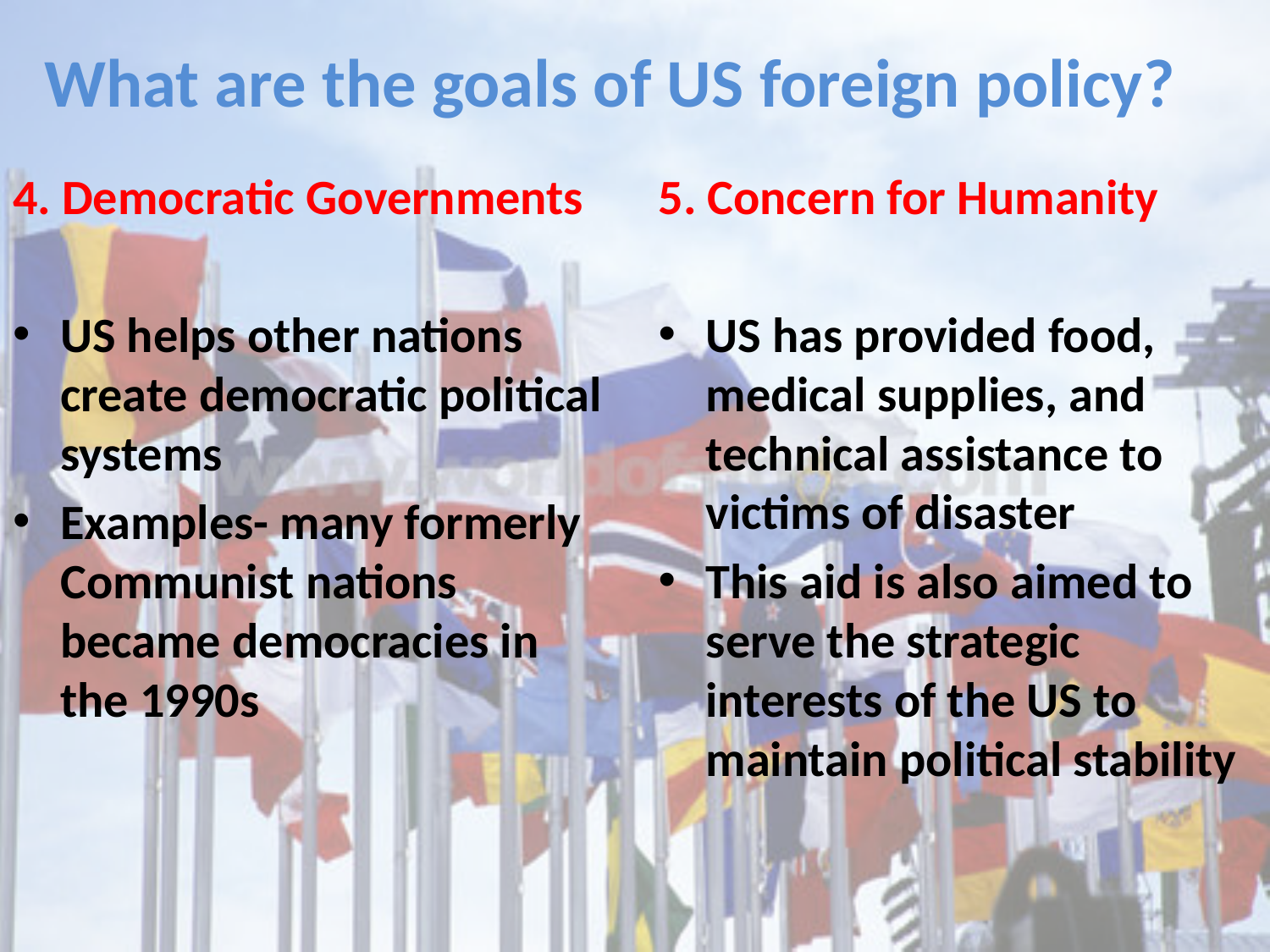

# What are the goals of US foreign policy?
4. Democratic Governments

US helps other nations create democratic political systems
Examples- many formerly Communist nations became democracies in the 1990s
5. Concern for Humanity

US has provided food, medical supplies, and technical assistance to victims of disaster
This aid is also aimed to serve the strategic interests of the US to maintain political stability